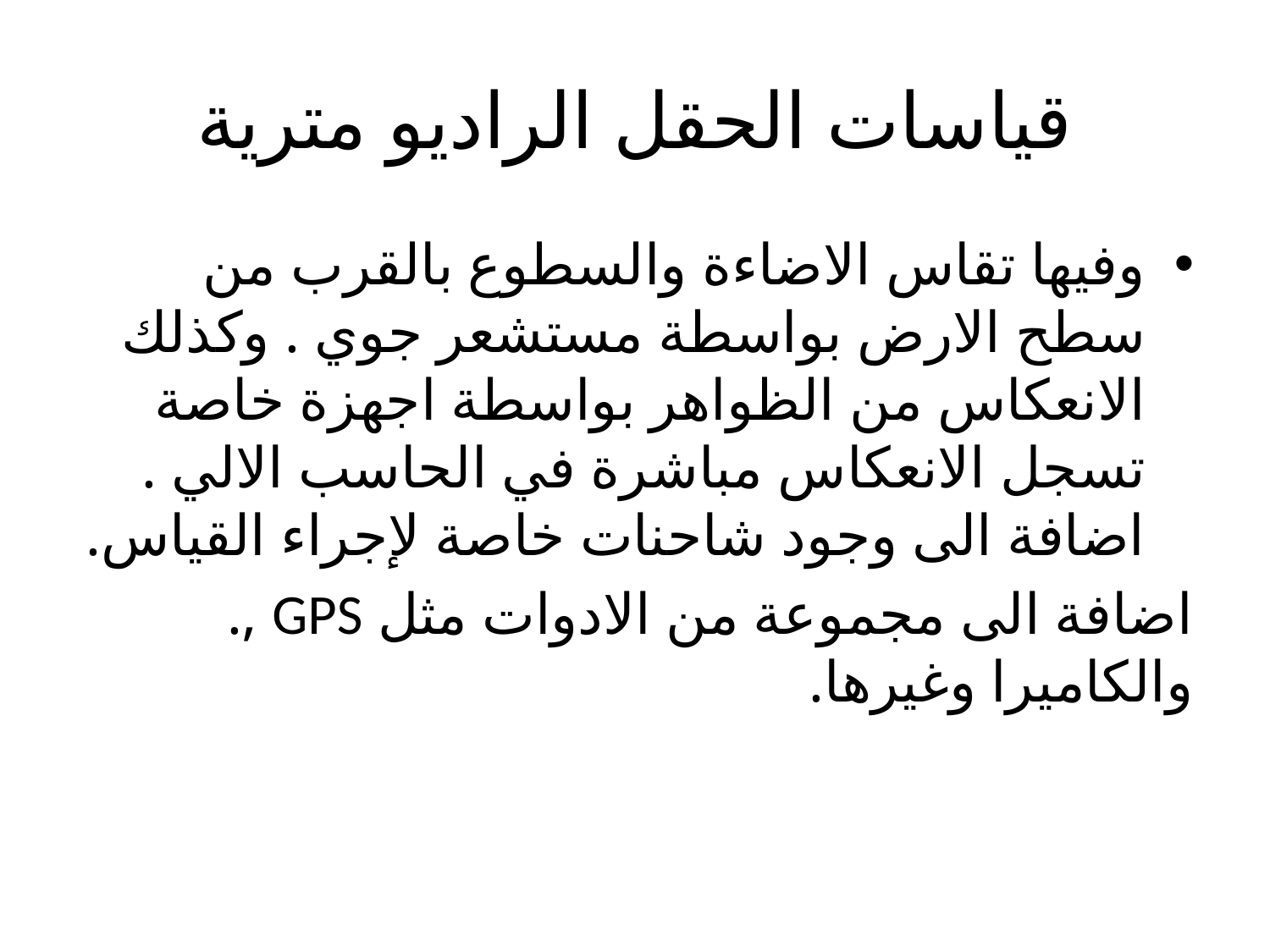

# قياسات الحقل الراديو مترية
وفيها تقاس الاضاءة والسطوع بالقرب من سطح الارض بواسطة مستشعر جوي . وكذلك الانعكاس من الظواهر بواسطة اجهزة خاصة تسجل الانعكاس مباشرة في الحاسب الالي . اضافة الى وجود شاحنات خاصة لإجراء القياس.
اضافة الى مجموعة من الادوات مثل GPS ,. والكاميرا وغيرها.